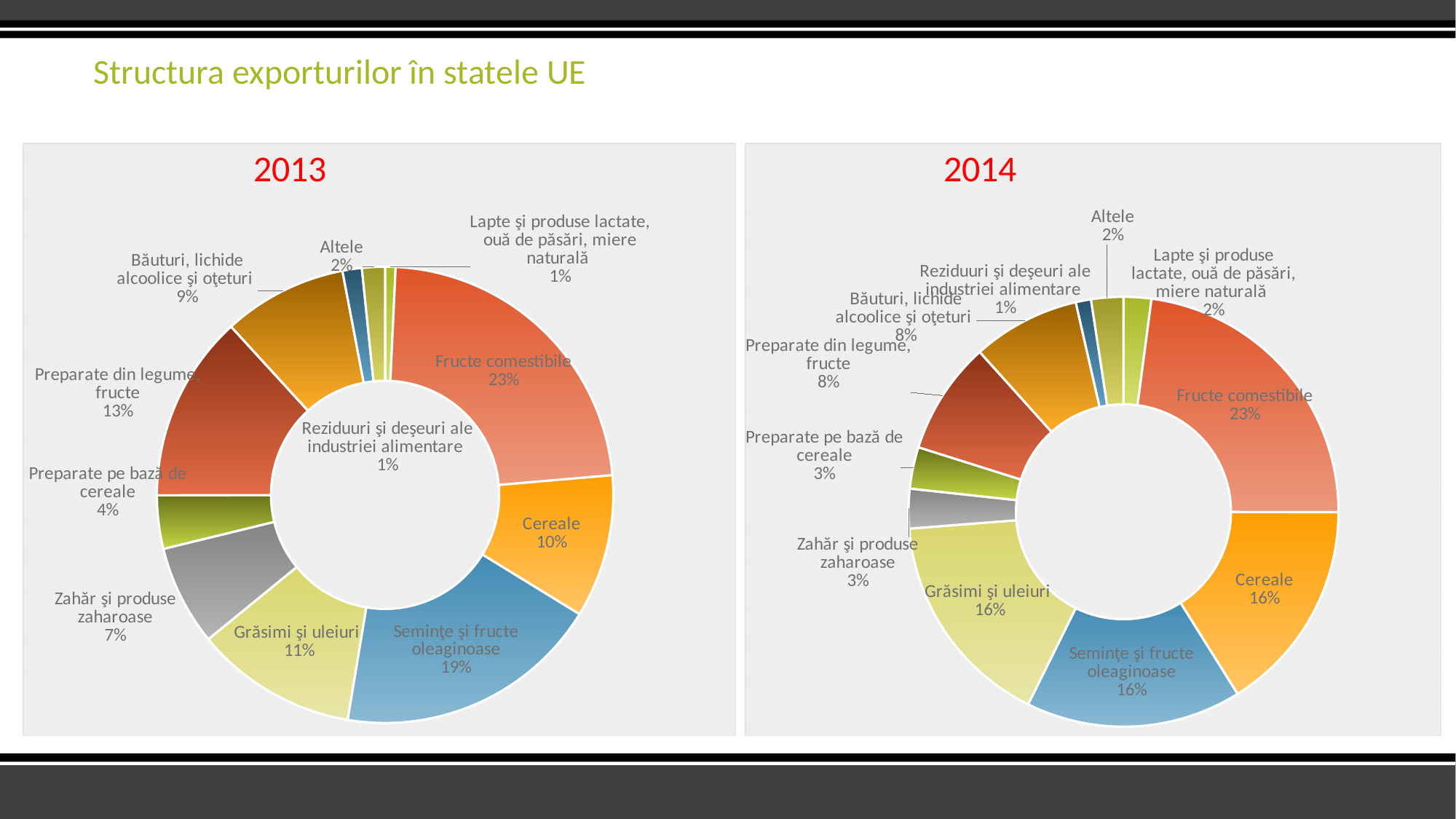

# Structura exporturilor în statele UE

### Chart: 2013

| Category | 2013 |
|---|---|
| Lapte şi produse lactate, ouă de păsări, miere naturală  | 2811.6 |
| Fructe comestibile | 86847.20000000001 |
| Cereale | 38470.2 |
| Seminţe şi fructe oleaginoase | 71605.59999999998 |
| Grăsimi şi uleiuri  | 43515.30000000001 |
| Zahăr şi produse zaharoase | 26935.8 |
| Preparate pe bază de cereale | 14325.6 |
| Preparate din legume, fructe | 50227.6 |
| Băuturi, lichide alcoolice şi oţeturi  | 33398.5 |
| Reziduuri şi deşeuri ale industriei alimentare  | 5208.900000000001 |
| Altele | 6157.5 |

### Chart:

| Category | 2014 |
|---|---|
| Lapte şi produse lactate, ouă de păsări, miere naturală  | 9202.6 |
| Fructe comestibile | 101275.69999999998 |
| Cereale | 70904.5 |
| Seminţe şi fructe oleaginoase | 71573.09999999999 |
| Grăsimi şi uleiuri  | 72508.3 |
| Zahăr şi produse zaharoase | 13121.3 |
| Preparate pe bază de cereale | 13816.7 |
| Preparate din legume, fructe | 37456.2 |
| Băuturi, lichide alcoolice şi oţeturi  | 35742.1 |
| Reziduuri şi deşeuri ale industriei alimentare  | 5043.100000000001 |
| Altele | 10683.600000000093 |